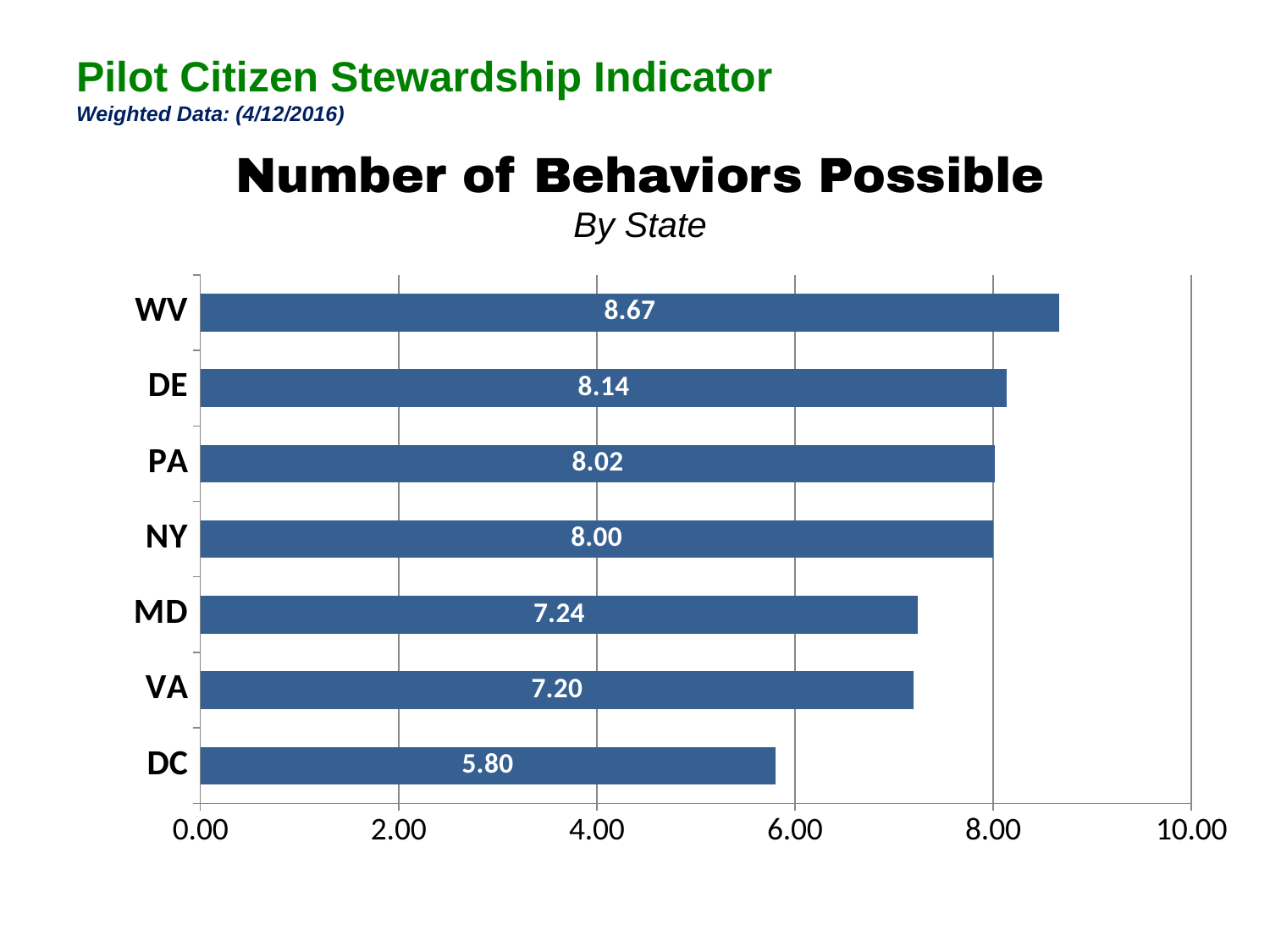

Pilot Citizen Stewardship Indicator
Weighted Data: (4/12/2016)
# Number of Behaviors Possible By State

### Chart

| Category | Column1 | Column2 | Column3 | Column4 | Column5 | Column6 |
|---|---|---|---|---|---|---|
| DC | 5.8 | None | None | None | None | None |
| VA | 7.2 | None | None | None | None | None |
| MD | 7.24 | None | None | None | None | None |
| NY | 8.0 | None | None | None | None | None |
| PA | 8.02 | None | None | None | None | None |
| DE | 8.14 | None | None | None | None | None |
| WV | 8.67 | None | None | None | None | None |